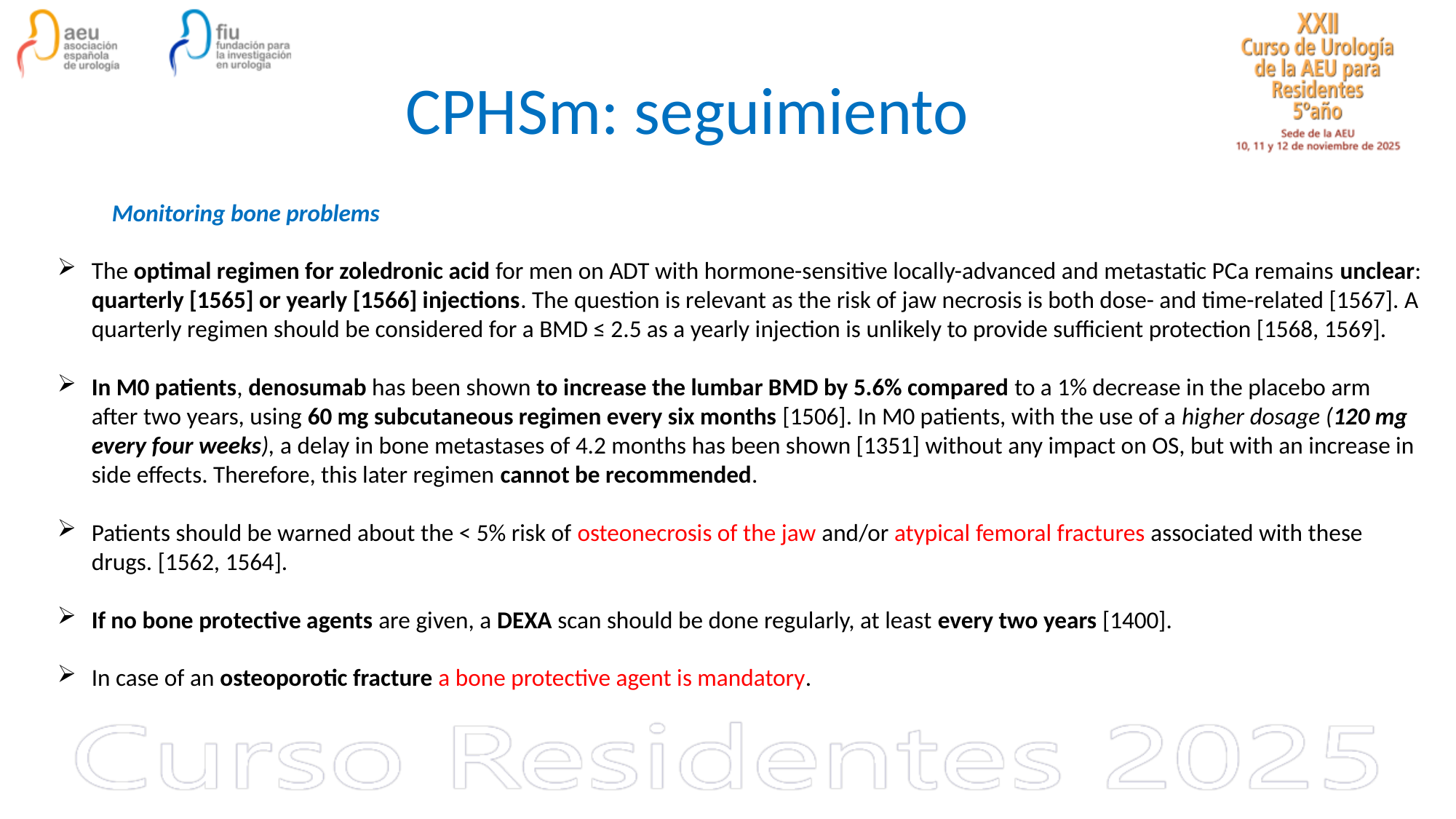

# CPHSm: seguimiento
Monitoring bone problems

The optimal regimen for zoledronic acid for men on ADT with hormone-sensitive locally-advanced and metastatic PCa remains unclear: quarterly [1565] or yearly [1566] injections. The question is relevant as the risk of jaw necrosis is both dose- and time-related [1567]. A quarterly regimen should be considered for a BMD ≤ 2.5 as a yearly injection is unlikely to provide sufficient protection [1568, 1569].

In M0 patients, denosumab has been shown to increase the lumbar BMD by 5.6% compared to a 1% decrease in the placebo arm after two years, using 60 mg subcutaneous regimen every six months [1506]. In M0 patients, with the use of a higher dosage (120 mg every four weeks), a delay in bone metastases of 4.2 months has been shown [1351] without any impact on OS, but with an increase in side effects. Therefore, this later regimen cannot be recommended.

Patients should be warned about the < 5% risk of osteonecrosis of the jaw and/or atypical femoral fractures associated with these drugs. [1562, 1564].

If no bone protective agents are given, a DEXA scan should be done regularly, at least every two years [1400].

In case of an osteoporotic fracture a bone protective agent is mandatory.